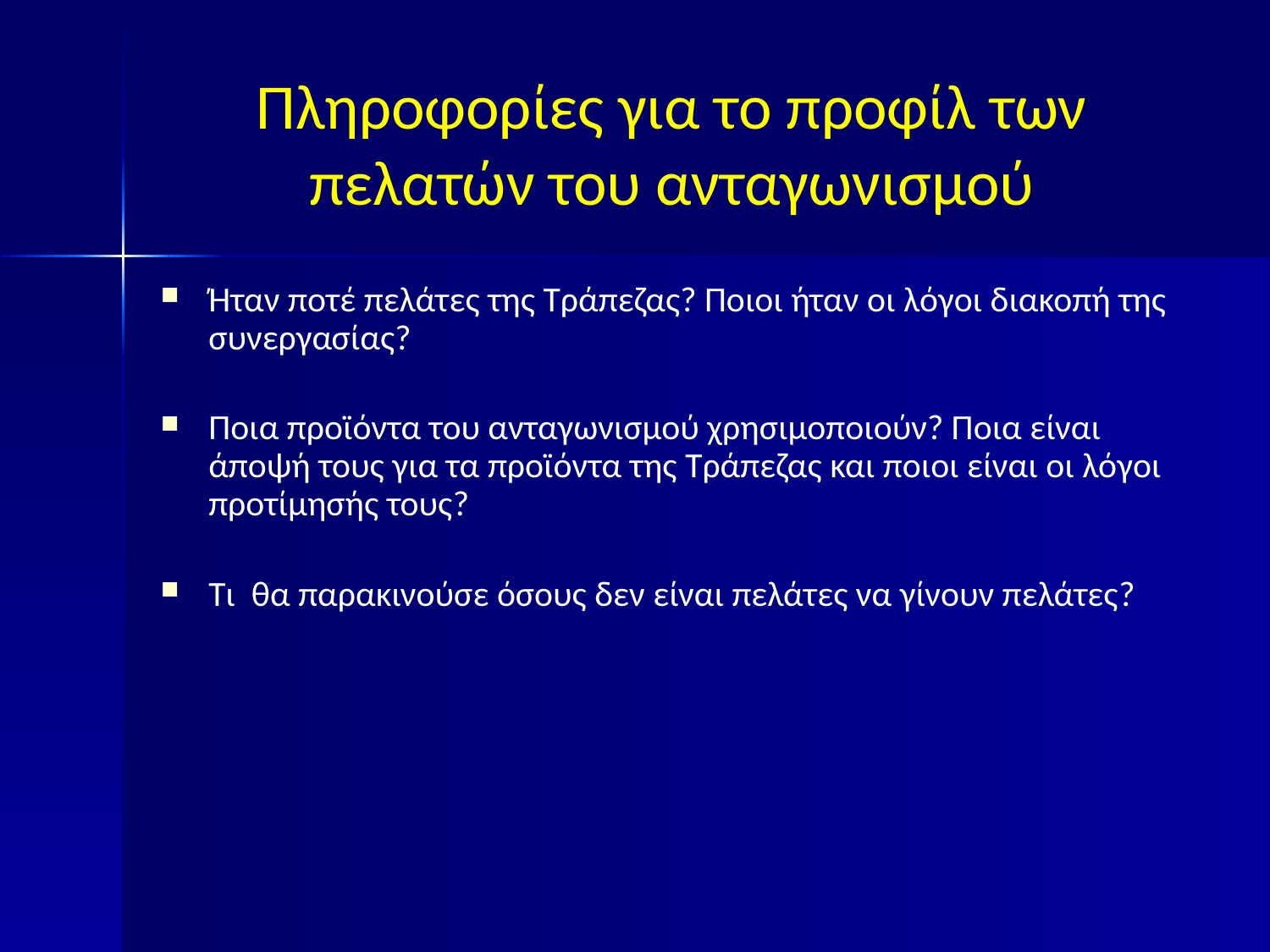

# Πληροφορίες για το προφίλ των πελατών του ανταγωνισμού
Ήταν ποτέ πελάτες της Τράπεζας? Ποιοι ήταν οι λόγοι διακοπή της συνεργασίας?

Ποια προϊόντα του ανταγωνισμού χρησιμοποιούν? Ποια είναι  άποψή τους για τα προϊόντα της Τράπεζας και ποιοι είναι οι λόγοι προτίμησής τους?

Τι  θα παρακινούσε όσους δεν είναι πελάτες να γίνουν πελάτες?